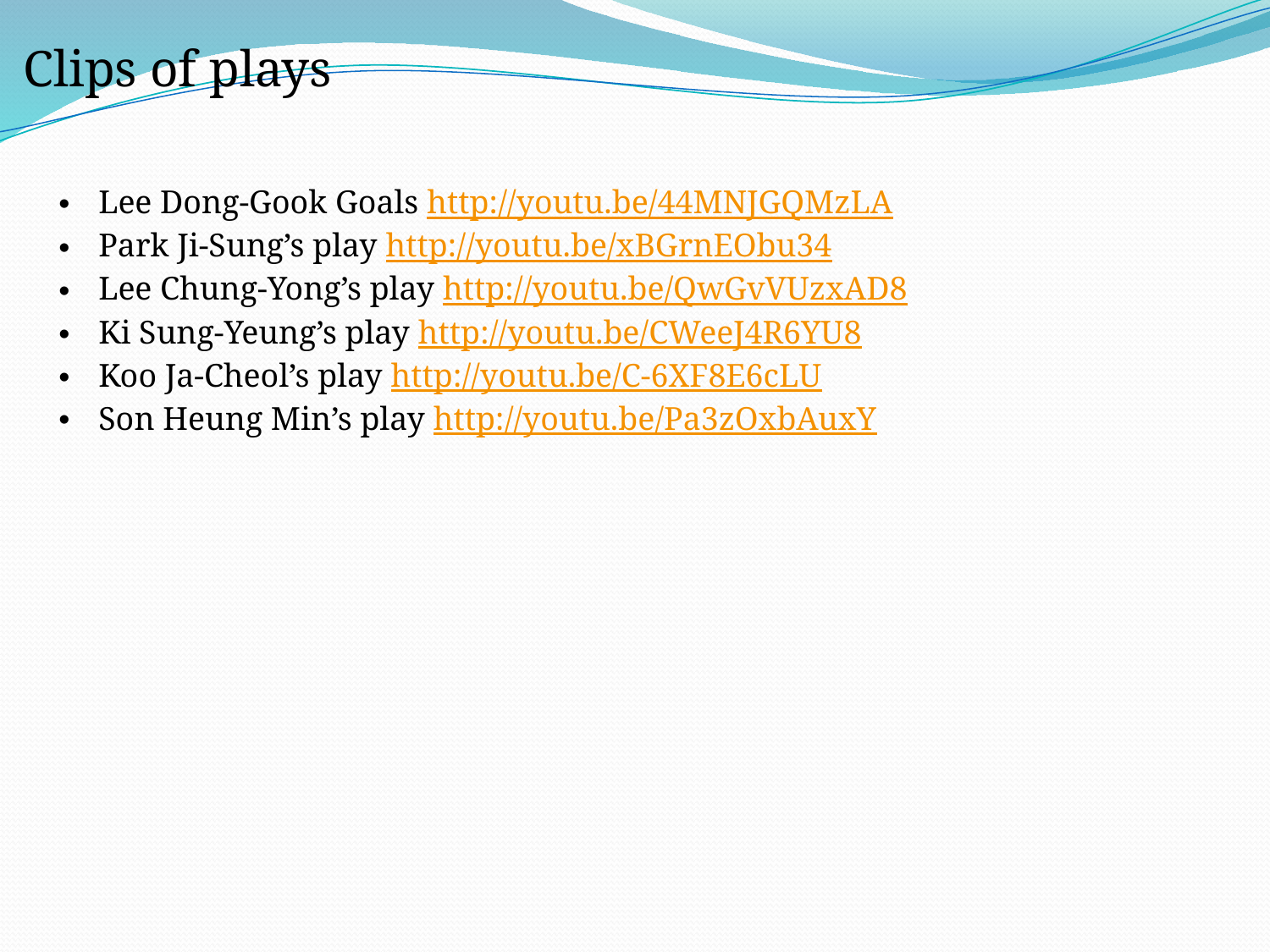

Clips of plays
Lee Dong-Gook Goals http://youtu.be/44MNJGQMzLA
Park Ji-Sung’s play http://youtu.be/xBGrnEObu34
Lee Chung-Yong’s play http://youtu.be/QwGvVUzxAD8
Ki Sung-Yeung’s play http://youtu.be/CWeeJ4R6YU8
Koo Ja-Cheol’s play http://youtu.be/C-6XF8E6cLU
Son Heung Min’s play http://youtu.be/Pa3zOxbAuxY